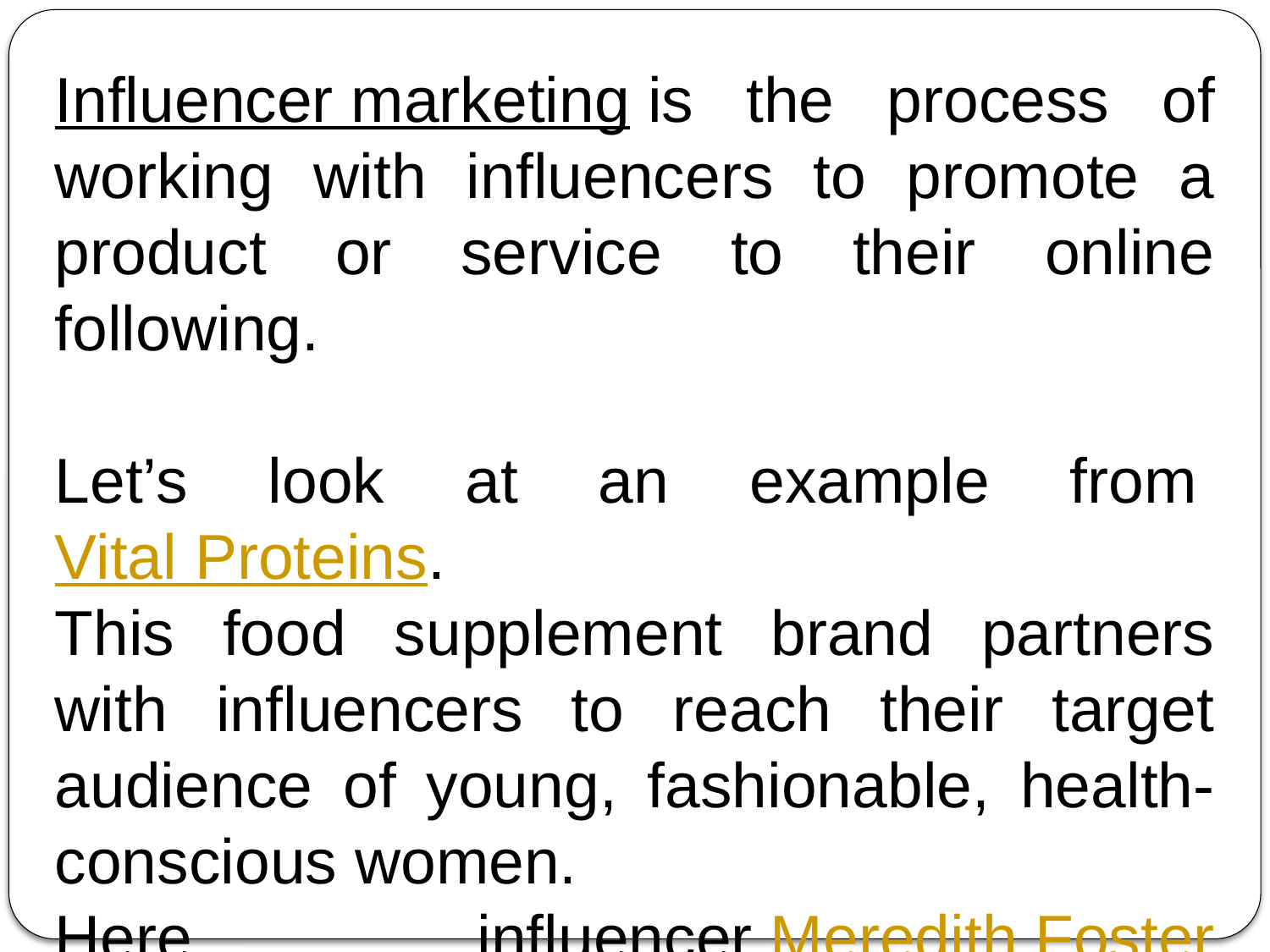

Influencer marketing is the process of working with influencers to promote a product or service to their online following.

Let’s look at an example from Vital Proteins.
This food supplement brand partners with influencers to reach their target audience of young, fashionable, health-conscious women.
Here, influencer Meredith Foster promotes Vital Proteins on her Instagram account